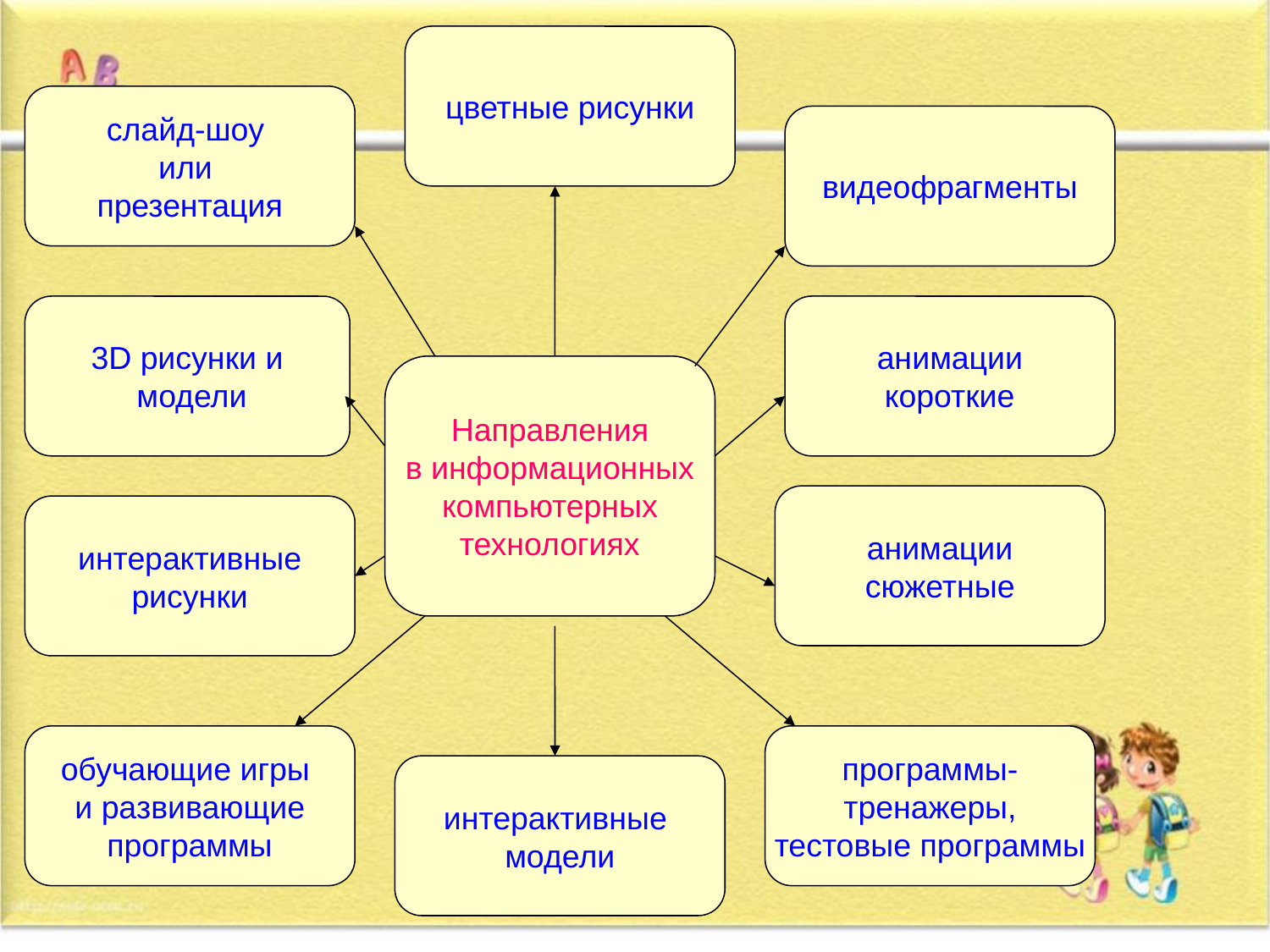

цветные рисунки
слайд-шоу
или
презентация
видеофрагменты

3D рисунки и
 модели
анимации
короткие
Направления
 в информационных
компьютерных
технологиях

анимации
сюжетные
интерактивные
рисунки

обучающие игры
и развивающие
программы
программы-
тренажеры,
тестовые программы
интерактивные
модели